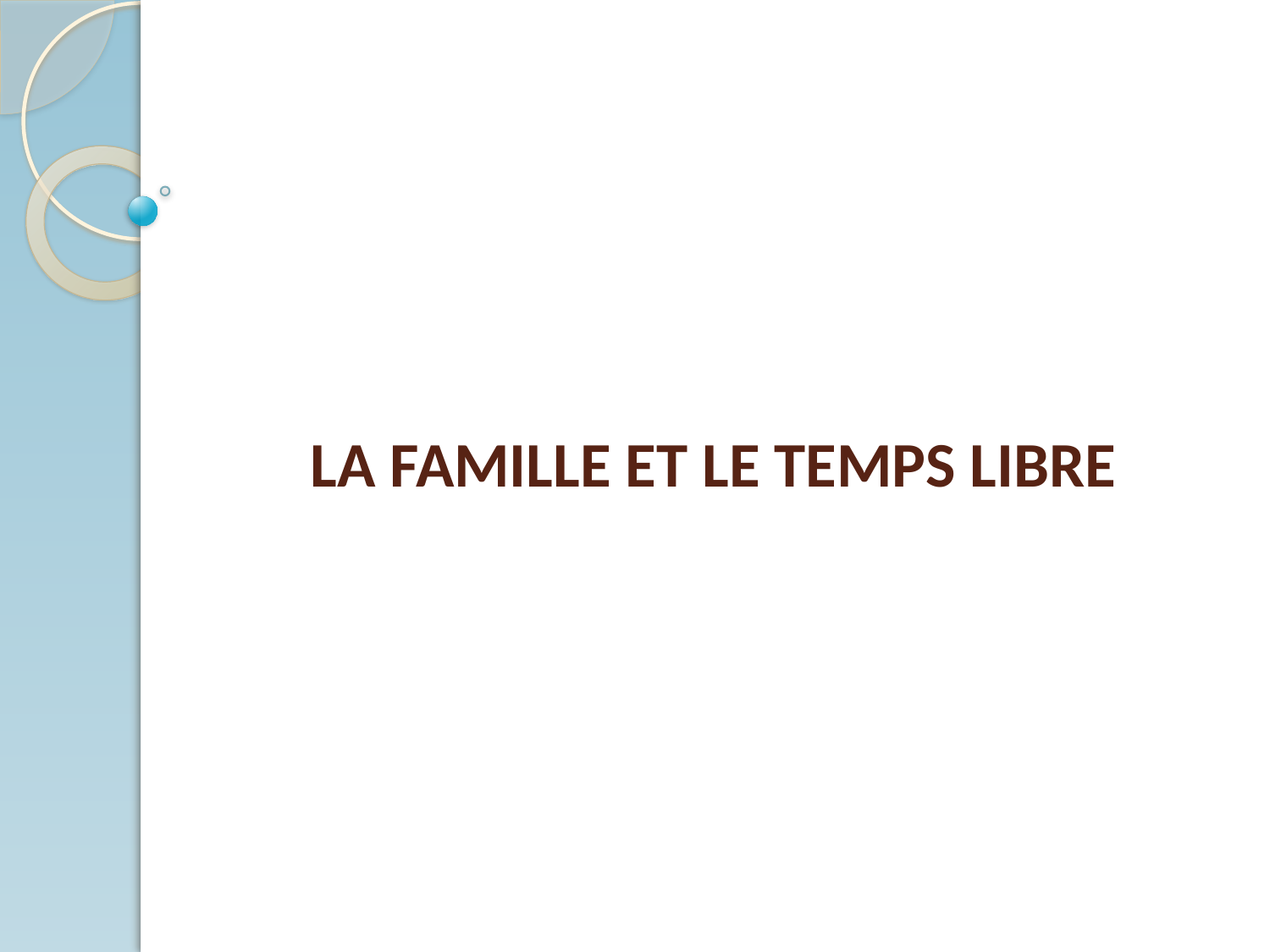

# LA FAMILLE ET LE TEMPS LIBRE